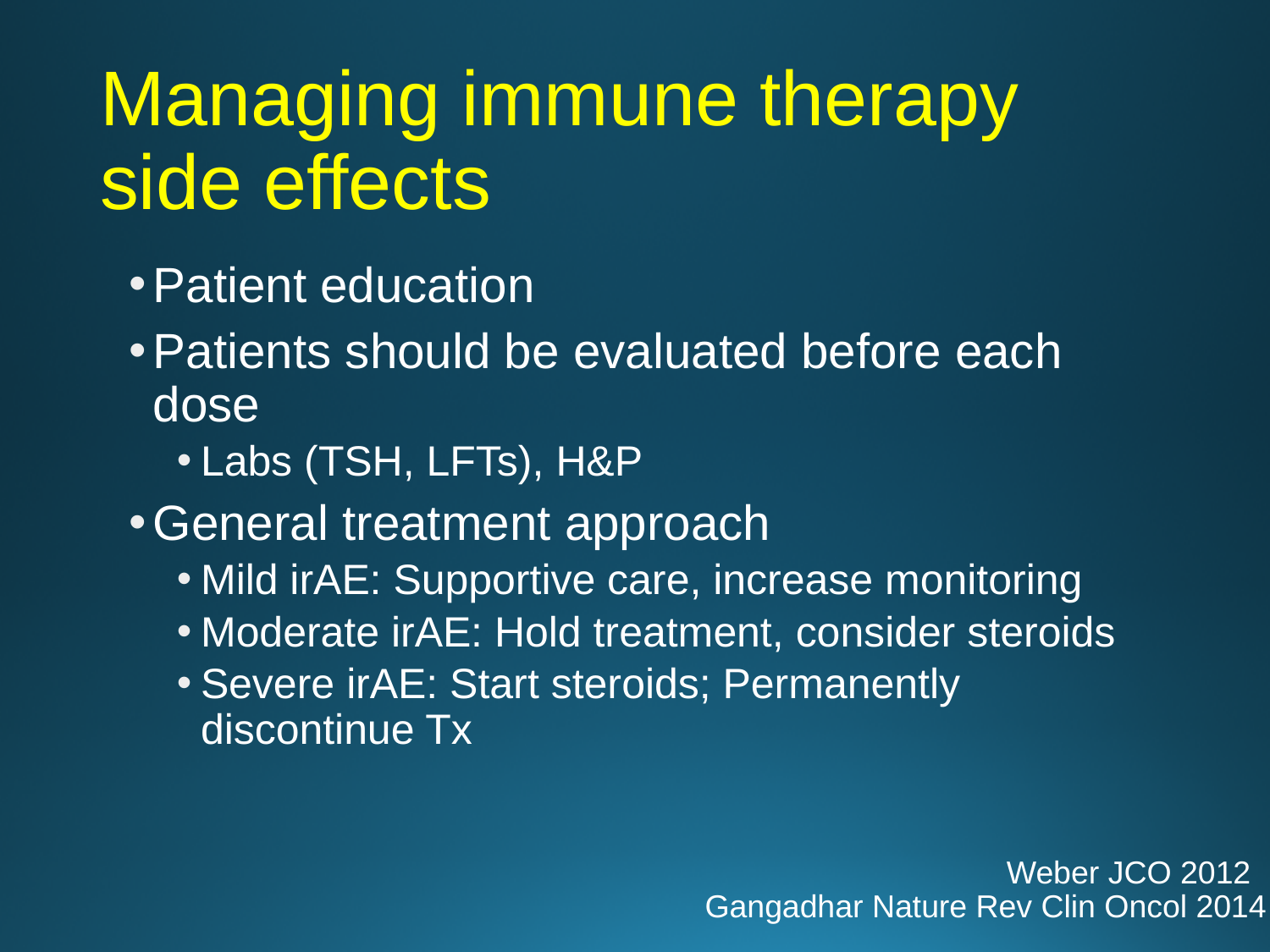

# Managing immune therapy side effects
Patient education
Patients should be evaluated before each dose
Labs (TSH, LFTs), H&P
General treatment approach
Mild irAE: Supportive care, increase monitoring
Moderate irAE: Hold treatment, consider steroids
Severe irAE: Start steroids; Permanently discontinue Tx

Weber JCO 2012
Gangadhar Nature Rev Clin Oncol 2014